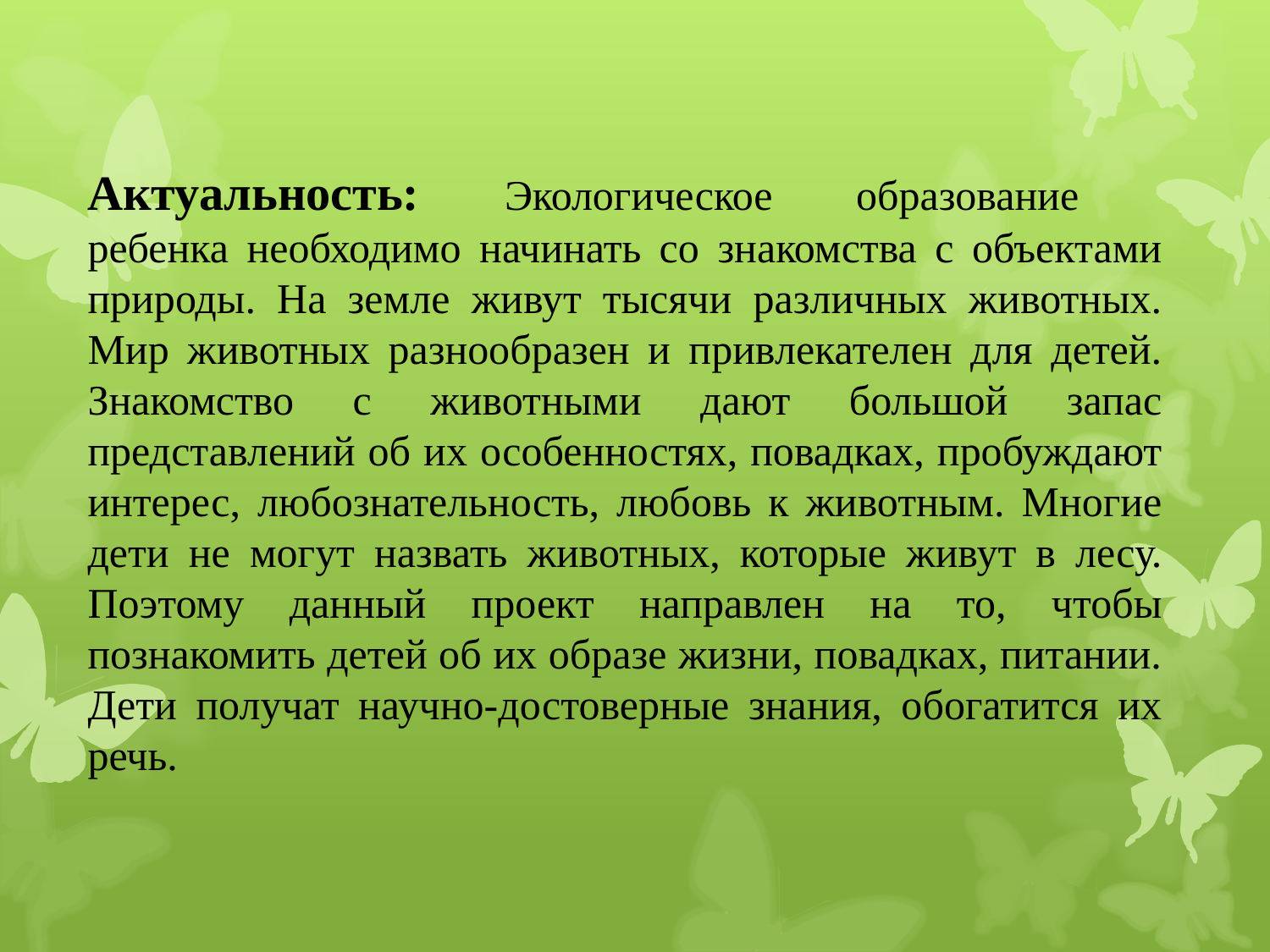

# Актуальность: Экологическое образование ребенка необходимо начинать со знакомства с объектами природы. На земле живут тысячи различных животных. Мир животных разнообразен и привлекателен для детей. Знакомство с животными дают большой запас представлений об их особенностях, повадках, пробуждают интерес, любознательность, любовь к животным. Многие дети не могут назвать животных, которые живут в лесу. Поэтому данный проект направлен на то, чтобы познакомить детей об их образе жизни, повадках, питании. Дети получат научно-достоверные знания, обогатится их речь.